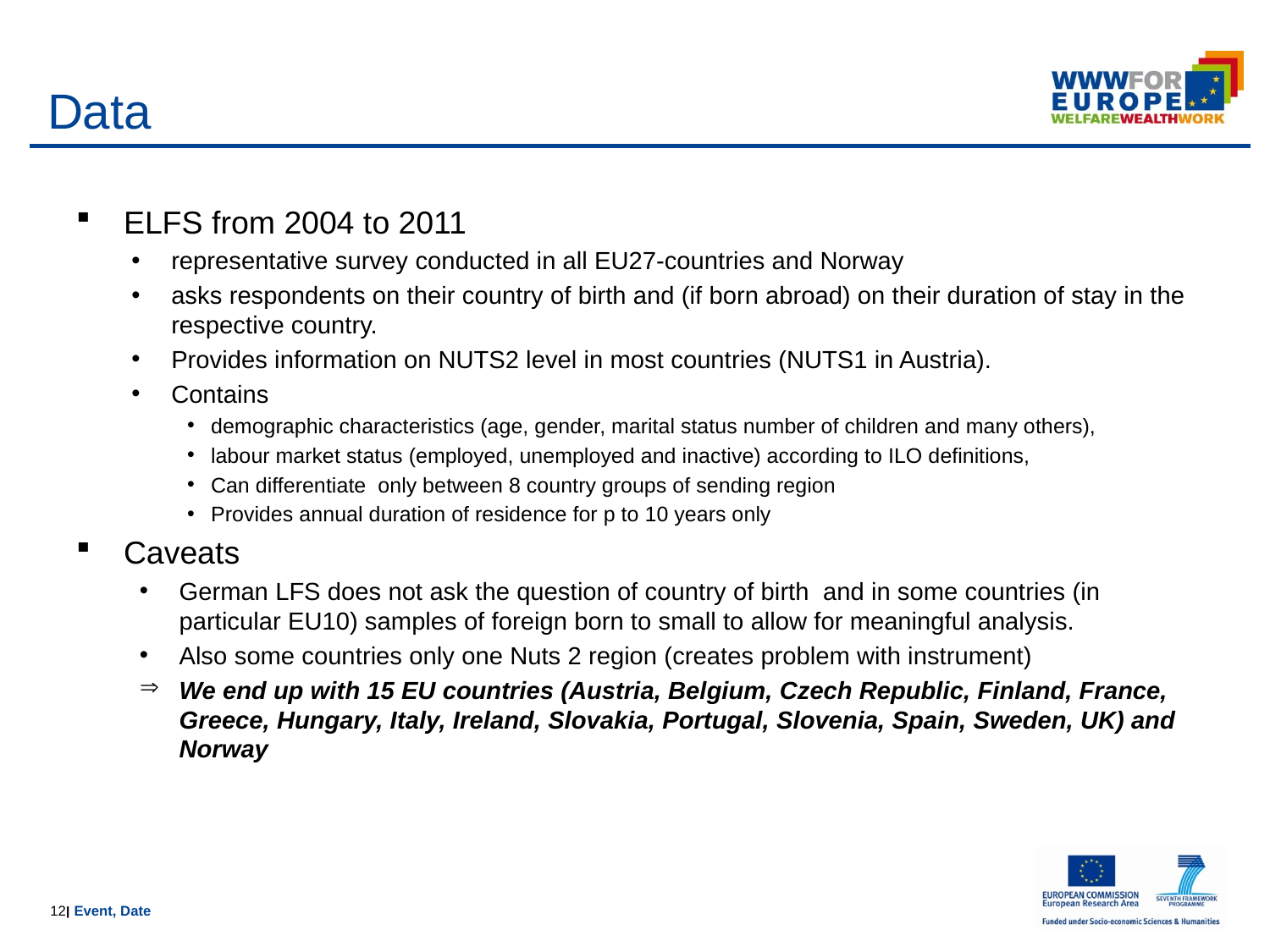

# Data
ELFS from 2004 to 2011
representative survey conducted in all EU27-countries and Norway
asks respondents on their country of birth and (if born abroad) on their duration of stay in the respective country.
Provides information on NUTS2 level in most countries (NUTS1 in Austria).
Contains
demographic characteristics (age, gender, marital status number of children and many others),
labour market status (employed, unemployed and inactive) according to ILO definitions,
Can differentiate  only between 8 country groups of sending region
Provides annual duration of residence for p to 10 years only
Caveats
German LFS does not ask the question of country of birth  and in some countries (in particular EU10) samples of foreign born to small to allow for meaningful analysis.
Also some countries only one Nuts 2 region (creates problem with instrument)
We end up with 15 EU countries (Austria, Belgium, Czech Republic, Finland, France, Greece, Hungary, Italy, Ireland, Slovakia, Portugal, Slovenia, Spain, Sweden, UK) and Norway